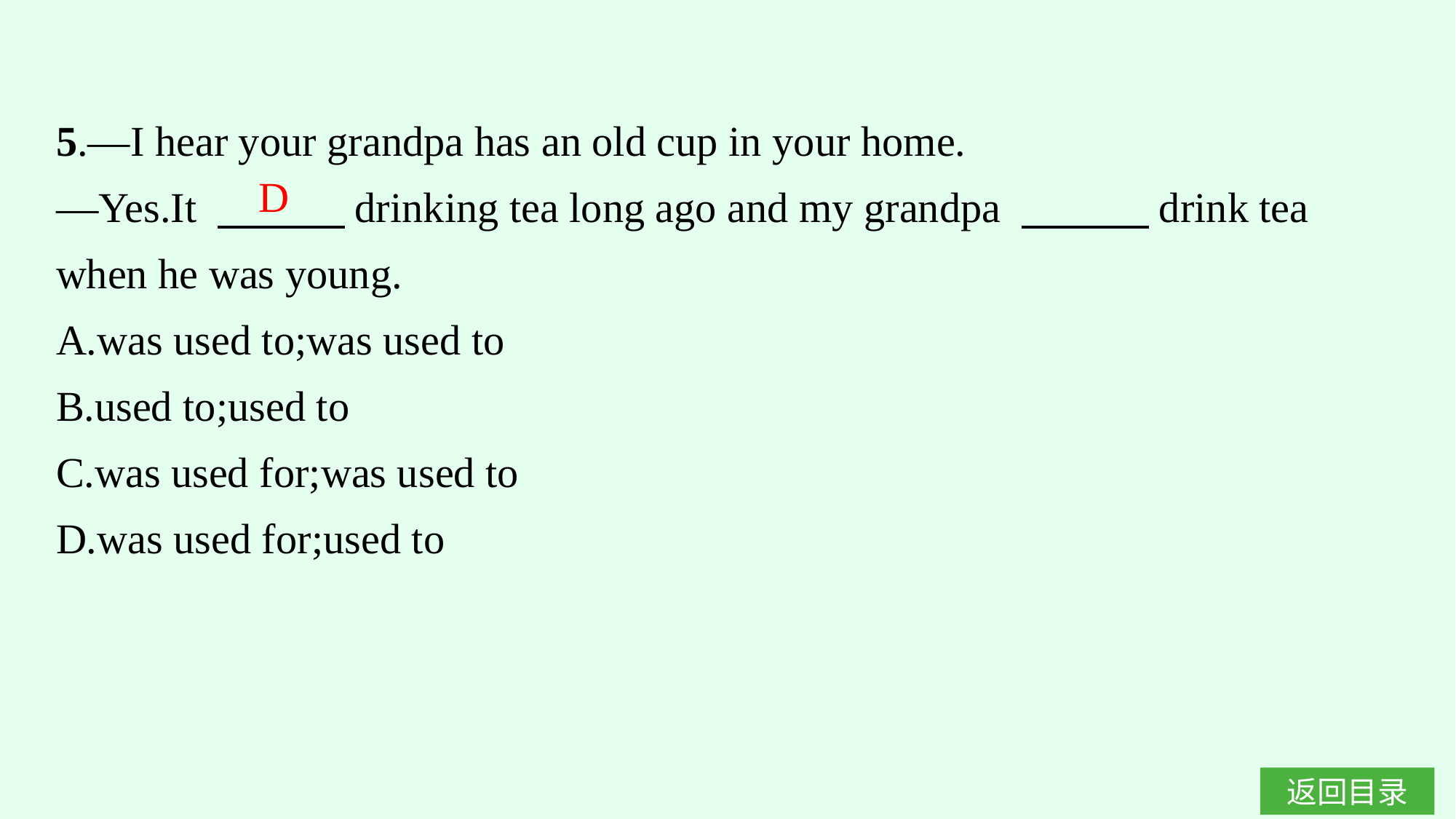

5.—I hear your grandpa has an old cup in your home.
—Yes.It 　　　drinking tea long ago and my grandpa 　　　drink tea when he was young.
A.was used to;was used to
B.used to;used to
C.was used for;was used to
D.was used for;used to
D